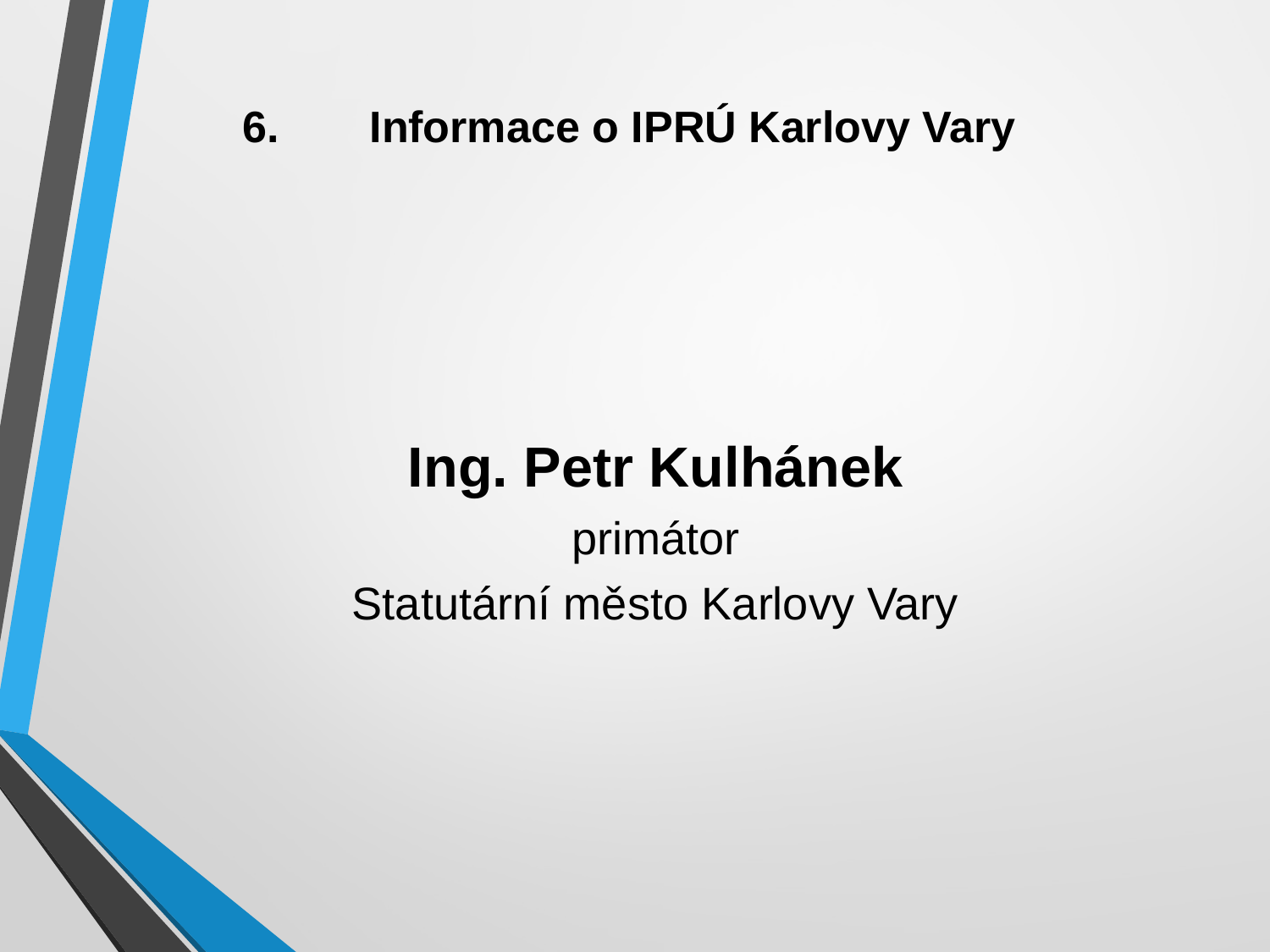

# 6.	Informace o IPRÚ Karlovy Vary

Ing. Petr Kulhánek
primátor
Statutární město Karlovy Vary